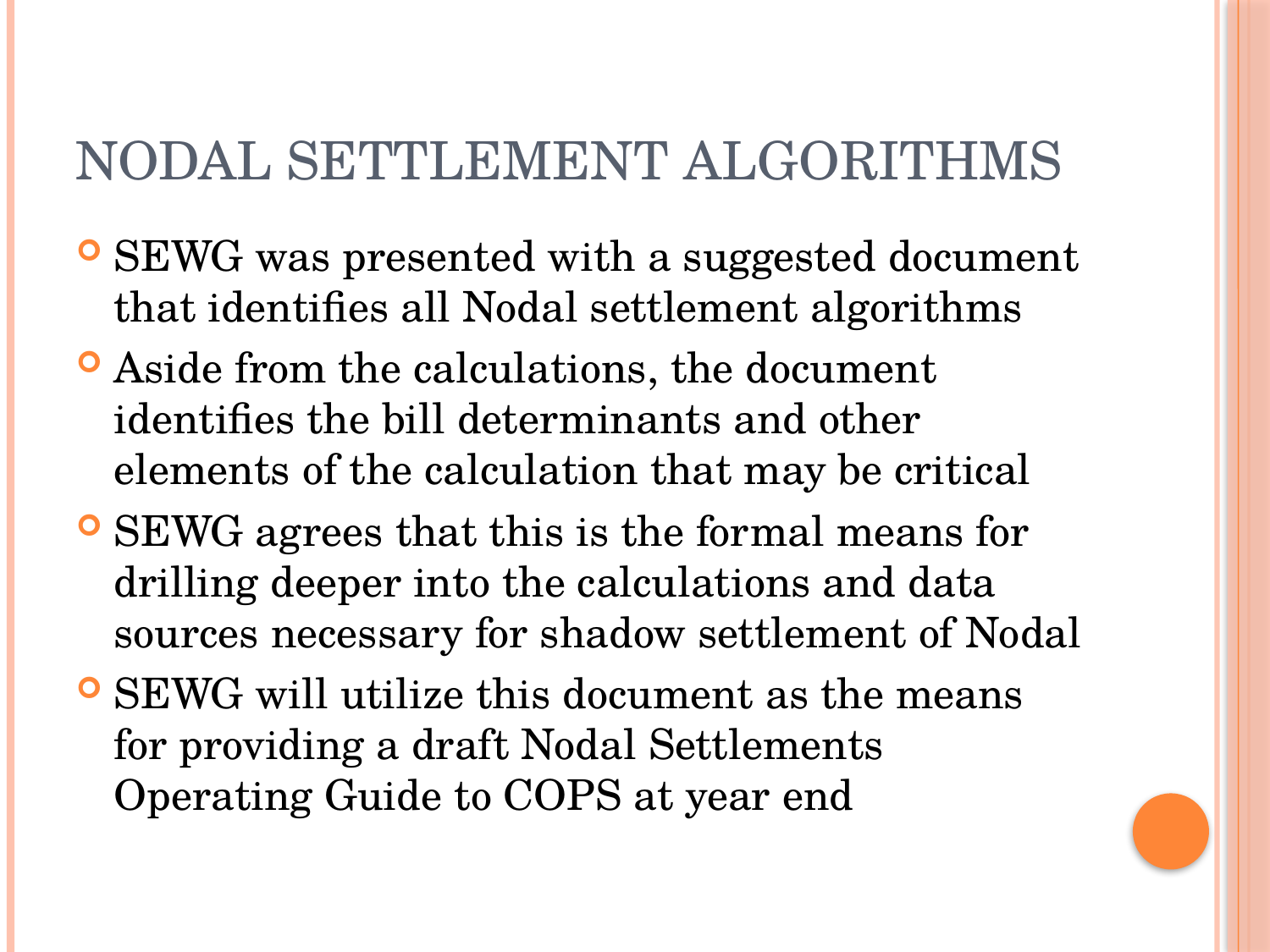

# Nodal Settlement Algorithms
SEWG was presented with a suggested document that identifies all Nodal settlement algorithms
Aside from the calculations, the document identifies the bill determinants and other elements of the calculation that may be critical
SEWG agrees that this is the formal means for drilling deeper into the calculations and data sources necessary for shadow settlement of Nodal
SEWG will utilize this document as the means for providing a draft Nodal Settlements Operating Guide to COPS at year end